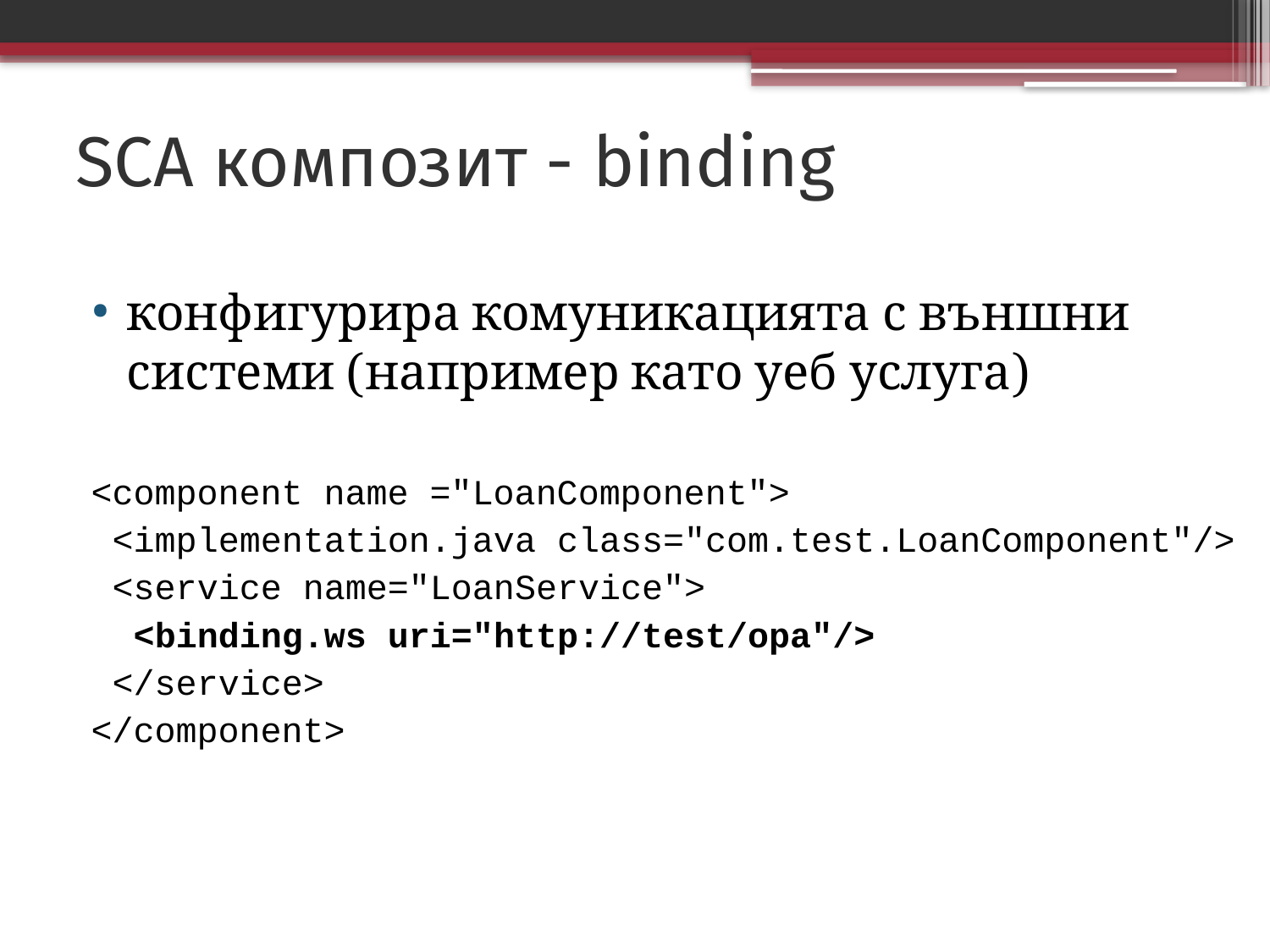

# SCA композит - binding
конфигурира комуникацията с външни системи (например като уеб услуга)

<component name ="LoanComponent">
 <implementation.java class="com.test.LoanComponent"/>
 <service name="LoanService">
  <binding.ws uri="http://test/opa"/>
 </service>
</component>